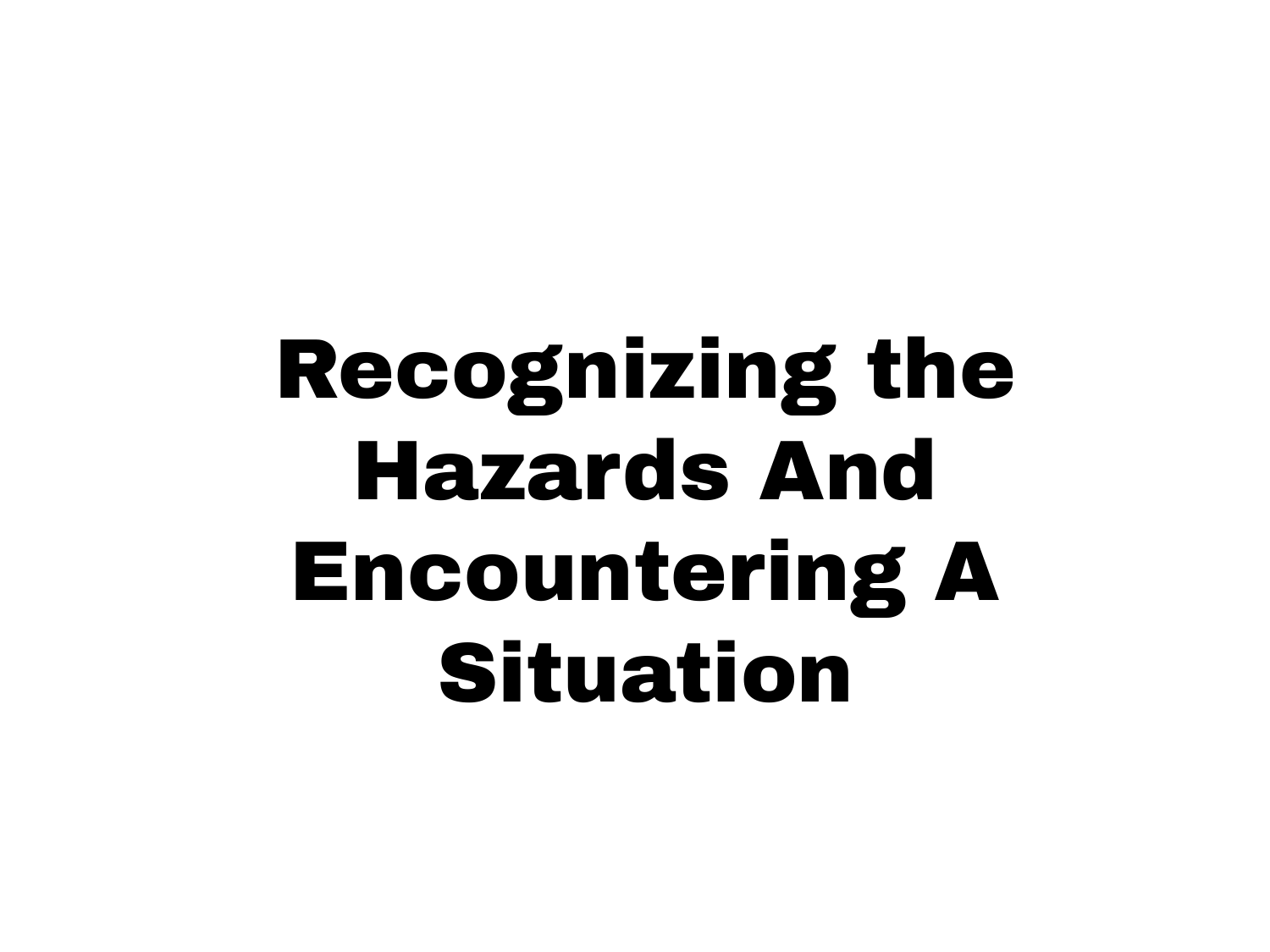

Recognizing the Hazards And Encountering A Situation